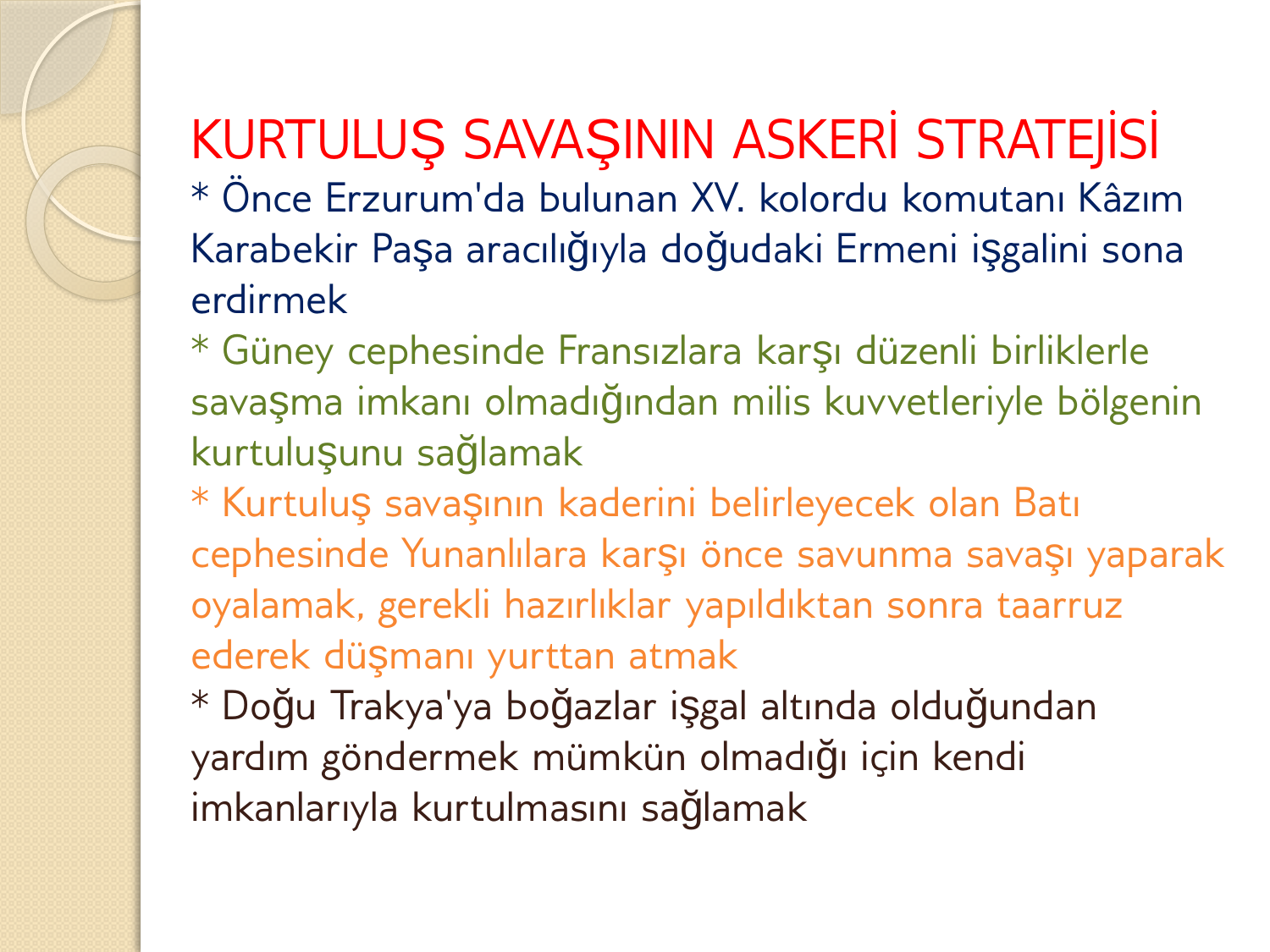

# KURTULUŞ SAVAŞININ ASKERİ STRATEJİSİ * Önce Erzurum'da bulunan XV. kolordu komutanı Kâzım Karabekir Paşa aracılığıyla doğudaki Ermeni işgalini sona erdirmek * Güney cephesinde Fransızlara karşı düzenli birliklerle savaşma imkanı olmadığından milis kuvvetleriyle bölgenin kurtuluşunu sağlamak * Kurtuluş savaşının kaderini belirleyecek olan Batı cephesinde Yunanlılara karşı önce savunma savaşı yaparak oyalamak, gerekli hazırlıklar yapıldıktan sonra taarruz ederek düşmanı yurttan atmak * Doğu Trakya'ya boğazlar işgal altında olduğundan yardım göndermek mümkün olmadığı için kendi imkanlarıyla kurtulmasını sağlamak